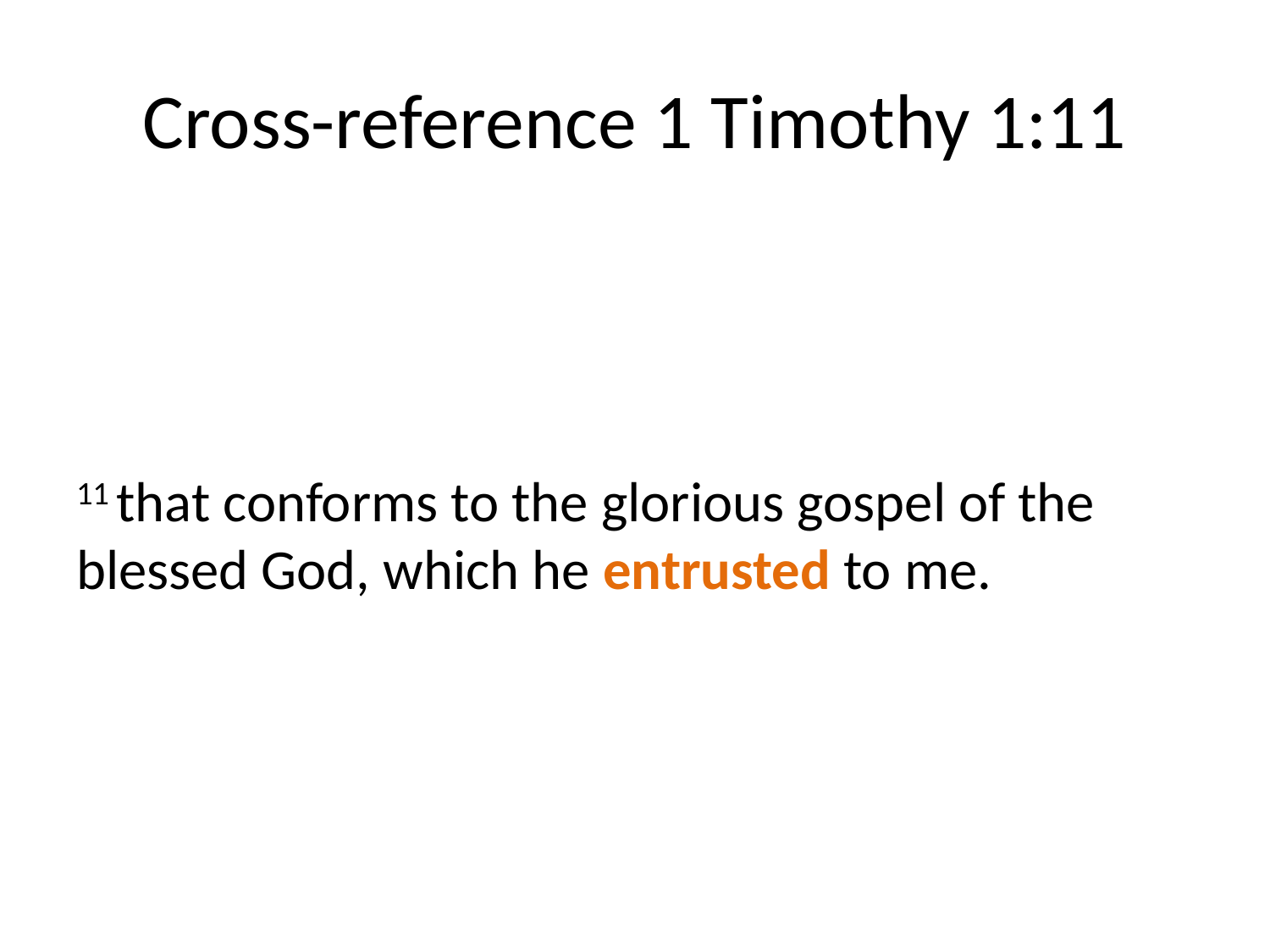

# Cross-reference 1 Timothy 1:11

11 that conforms to the glorious gospel of the blessed God, which he entrusted to me.